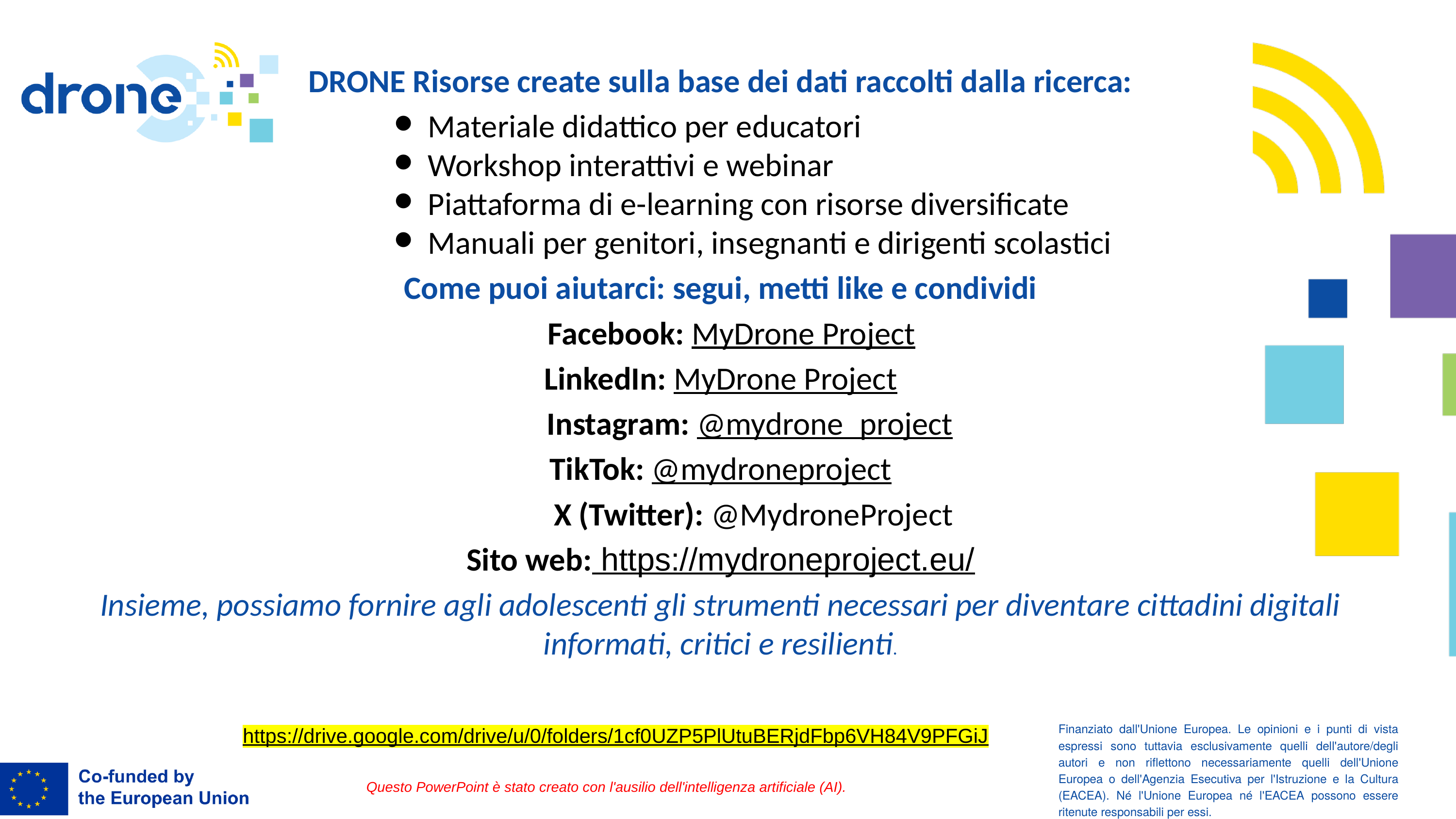

DRONE Risorse create sulla base dei dati raccolti dalla ricerca:
Materiale didattico per educatori
Workshop interattivi e webinar
Piattaforma di e-learning con risorse diversificate
Manuali per genitori, insegnanti e dirigenti scolastici
Come puoi aiutarci: segui, metti like e condividi
   Facebook: MyDrone Project
LinkedIn: MyDrone Project
        Instagram: @mydrone_project
TikTok: @mydroneproject
         X (Twitter): @MydroneProject
Sito web: https://mydroneproject.eu/
Insieme, possiamo fornire agli adolescenti gli strumenti necessari per diventare cittadini digitali informati, critici e resilienti.
.
02.
01.
03.
04.
https://drive.google.com/drive/u/0/folders/1cf0UZP5PlUtuBERjdFbp6VH84V9PFGiJ

Finanziato dall'Unione Europea. Le opinioni e i punti di vista espressi sono tuttavia esclusivamente quelli dell'autore/degli autori e non riflettono necessariamente quelli dell'Unione Europea o dell'Agenzia Esecutiva per l'Istruzione e la Cultura (EACEA). Né l'Unione Europea né l'EACEA possono essere ritenute responsabili per essi.

Questo PowerPoint è stato creato con l'ausilio dell'intelligenza artificiale (AI).